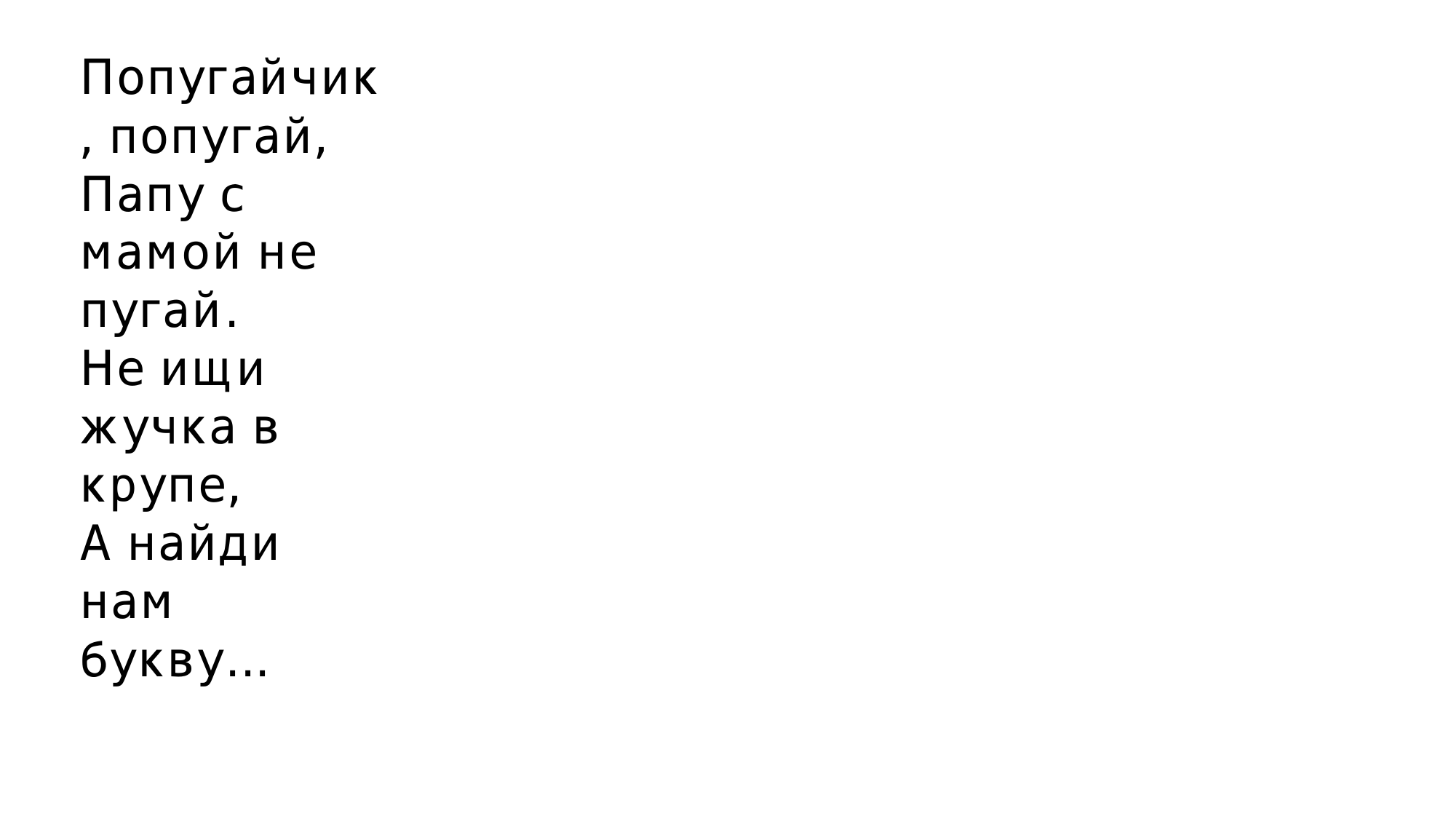

Попугайчик, попугай,
Папу с мамой не пугай.
Не ищи жучка в крупе, 
А найди нам букву...